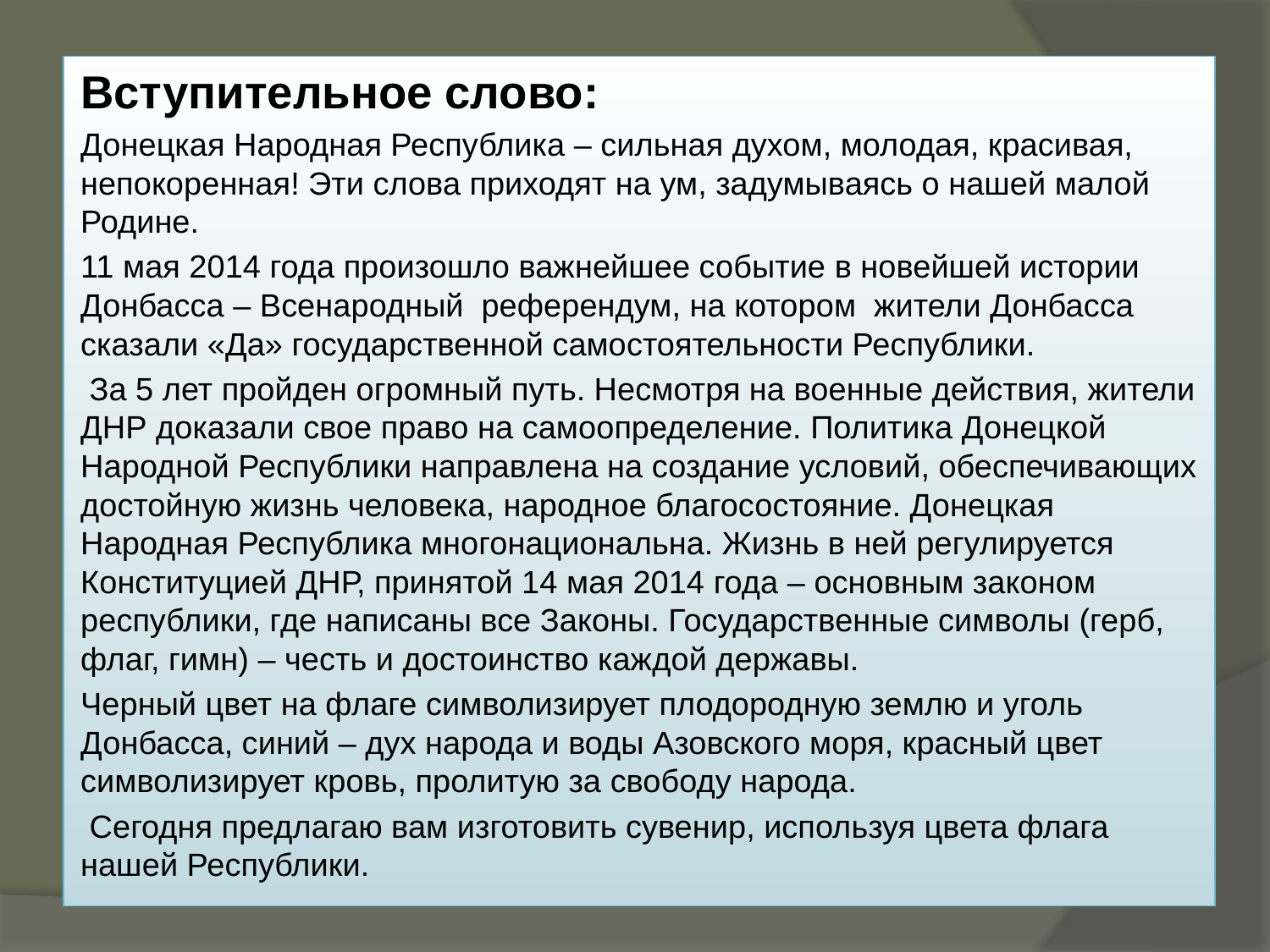

Вступительное слово:
Донецкая Народная Республика – сильная духом, молодая, красивая, непокоренная! Эти слова приходят на ум, задумываясь о нашей малой Родине.
11 мая 2014 года произошло важнейшее событие в новейшей истории Донбасса – Всенародный  референдум, на котором  жители Донбасса сказали «Да» государственной самостоятельности Республики.
 За 5 лет пройден огромный путь. Несмотря на военные действия, жители ДНР доказали свое право на самоопределение. Политика Донецкой Народной Республики направлена на создание условий, обеспечивающих достойную жизнь человека, народное благосостояние. Донецкая Народная Республика многонациональна. Жизнь в ней регулируется Конституцией ДНР, принятой 14 мая 2014 года – основным законом республики, где написаны все Законы. Государственные символы (герб, флаг, гимн) – честь и достоинство каждой державы.
Черный цвет на флаге символизирует плодородную землю и уголь Донбасса, синий – дух народа и воды Азовского моря, красный цвет символизирует кровь, пролитую за свободу народа.
 Сегодня предлагаю вам изготовить сувенир, используя цвета флага нашей Республики.